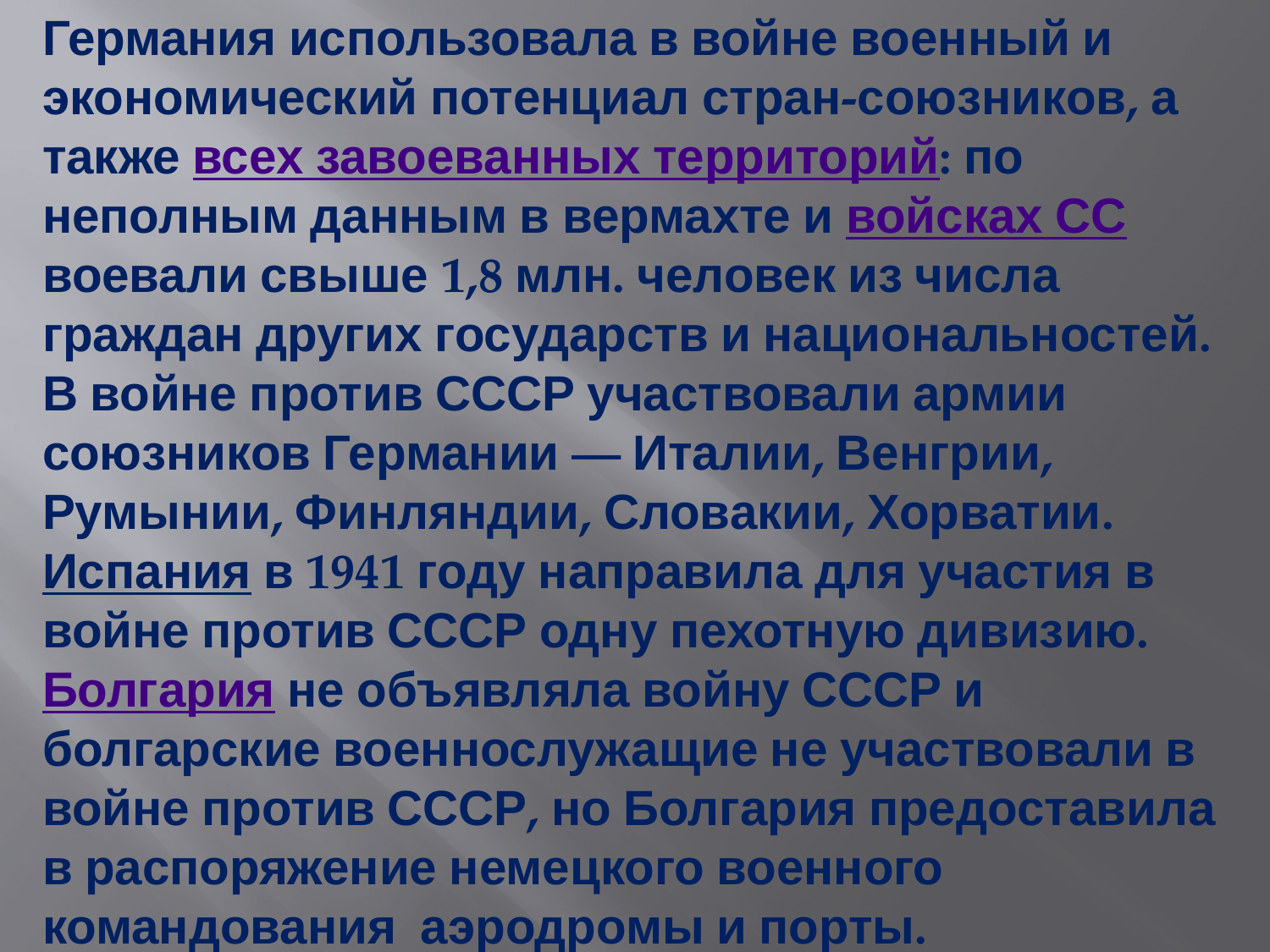

Германия использовала в войне военный и экономический потенциал стран-союзников, а также всех завоеванных территорий: по неполным данным в вермахте и войсках СС воевали свыше 1,8 млн. человек из числа граждан других государств и национальностей. В войне против СССР участвовали армии союзников Германии — Италии, Венгрии, Румынии, Финляндии, Словакии, Хорватии. Испания в 1941 году направила для участия в войне против СССР одну пехотную дивизию. Болгария не объявляла войну СССР и болгарские военнослужащие не участвовали в войне против СССР, но Болгария предоставила в распоряжение немецкого военного командования  аэродромы и порты.